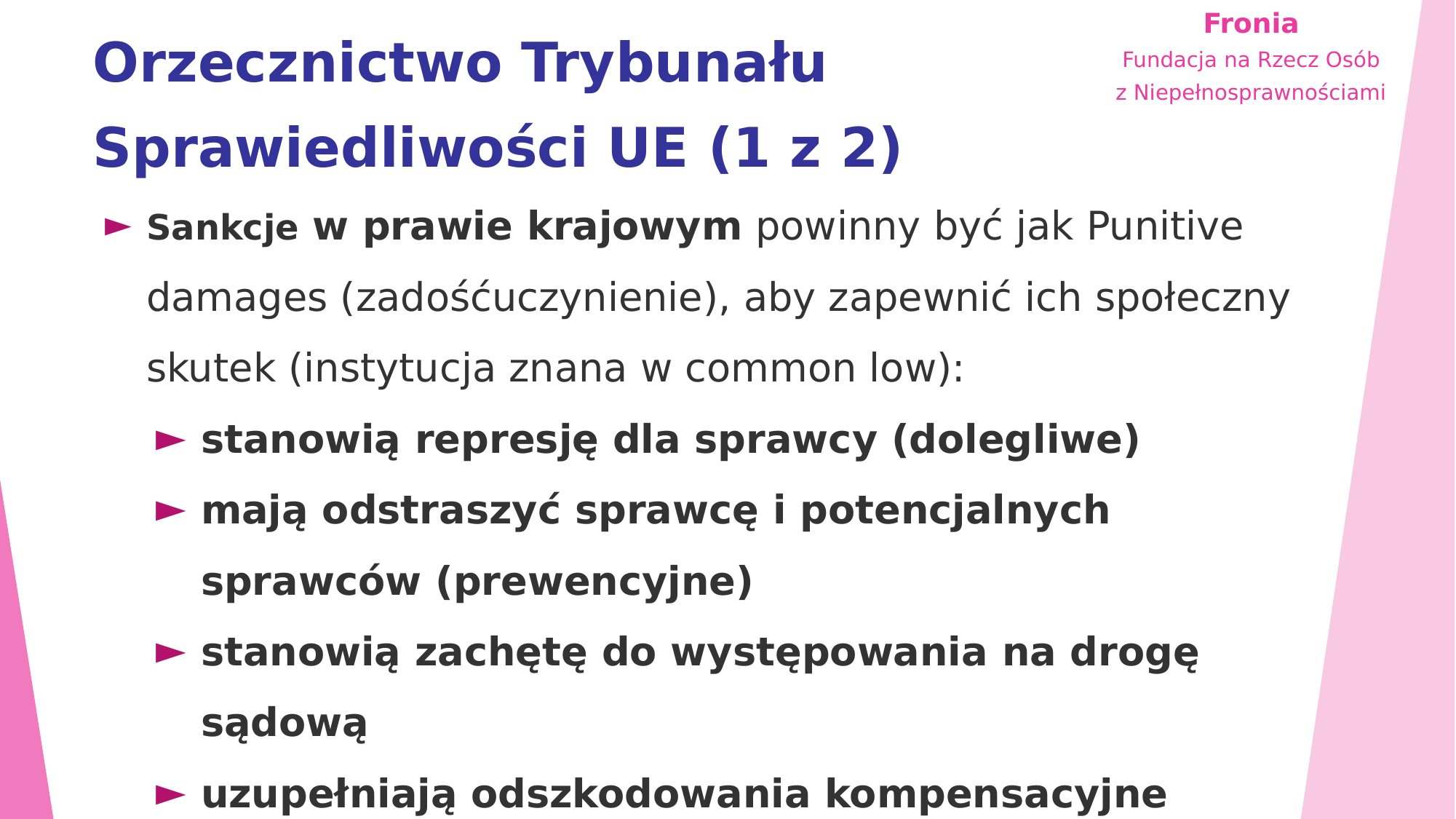

# Orzecznictwo Trybunału Sprawiedliwości UE (1 z 2)
Sankcje w prawie krajowym powinny być jak Punitive damages (zadośćuczynienie), aby zapewnić ich społeczny skutek (instytucja znana w common low):
stanowią represję dla sprawcy (dolegliwe)
mają odstraszyć sprawcę i potencjalnych sprawców (prewencyjne)
stanowią zachętę do występowania na drogę sądową
uzupełniają odszkodowania kompensacyjne